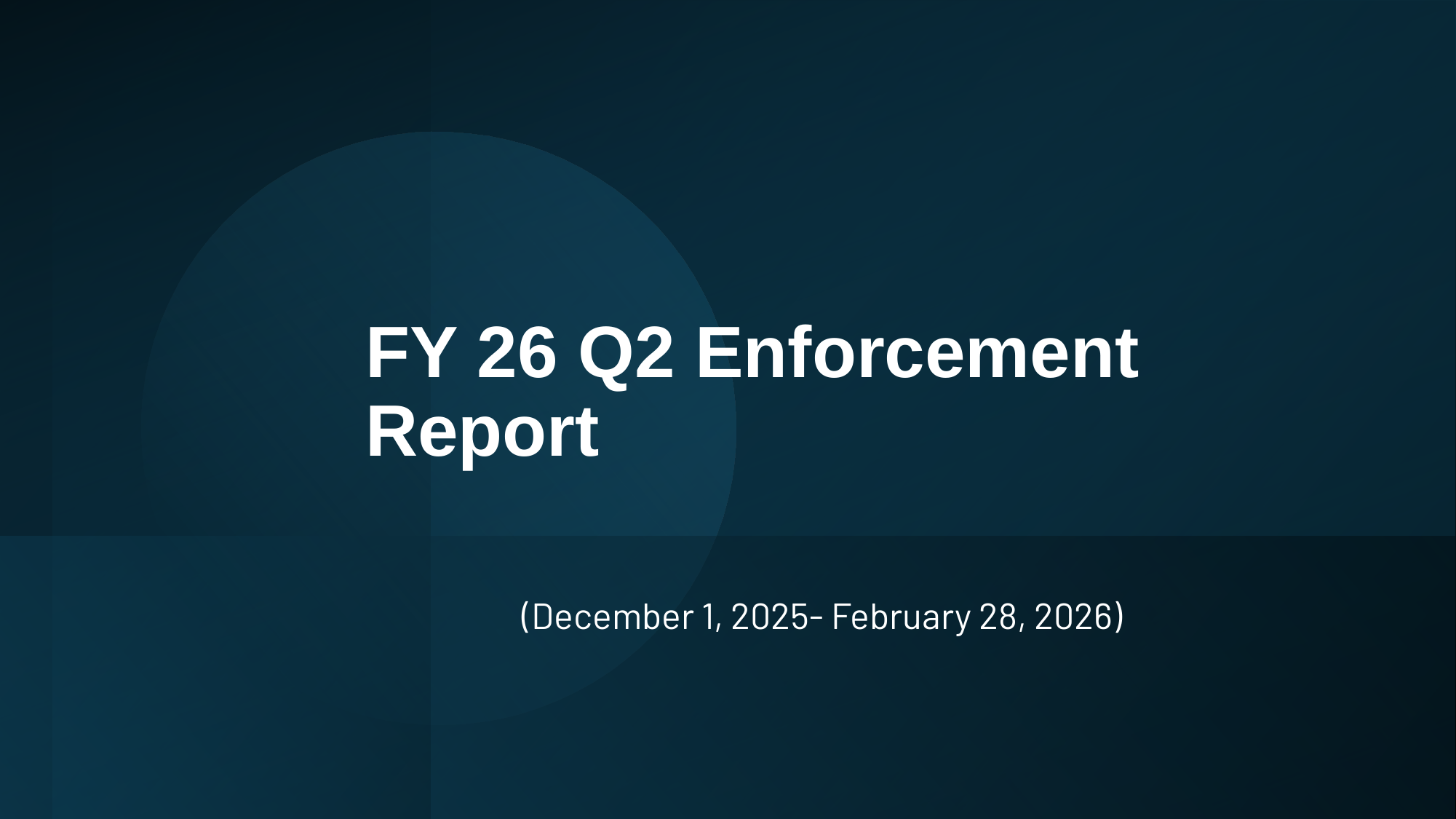

# FY 26 Q2 Enforcement Report

(December 1, 2025- February 28, 2026)